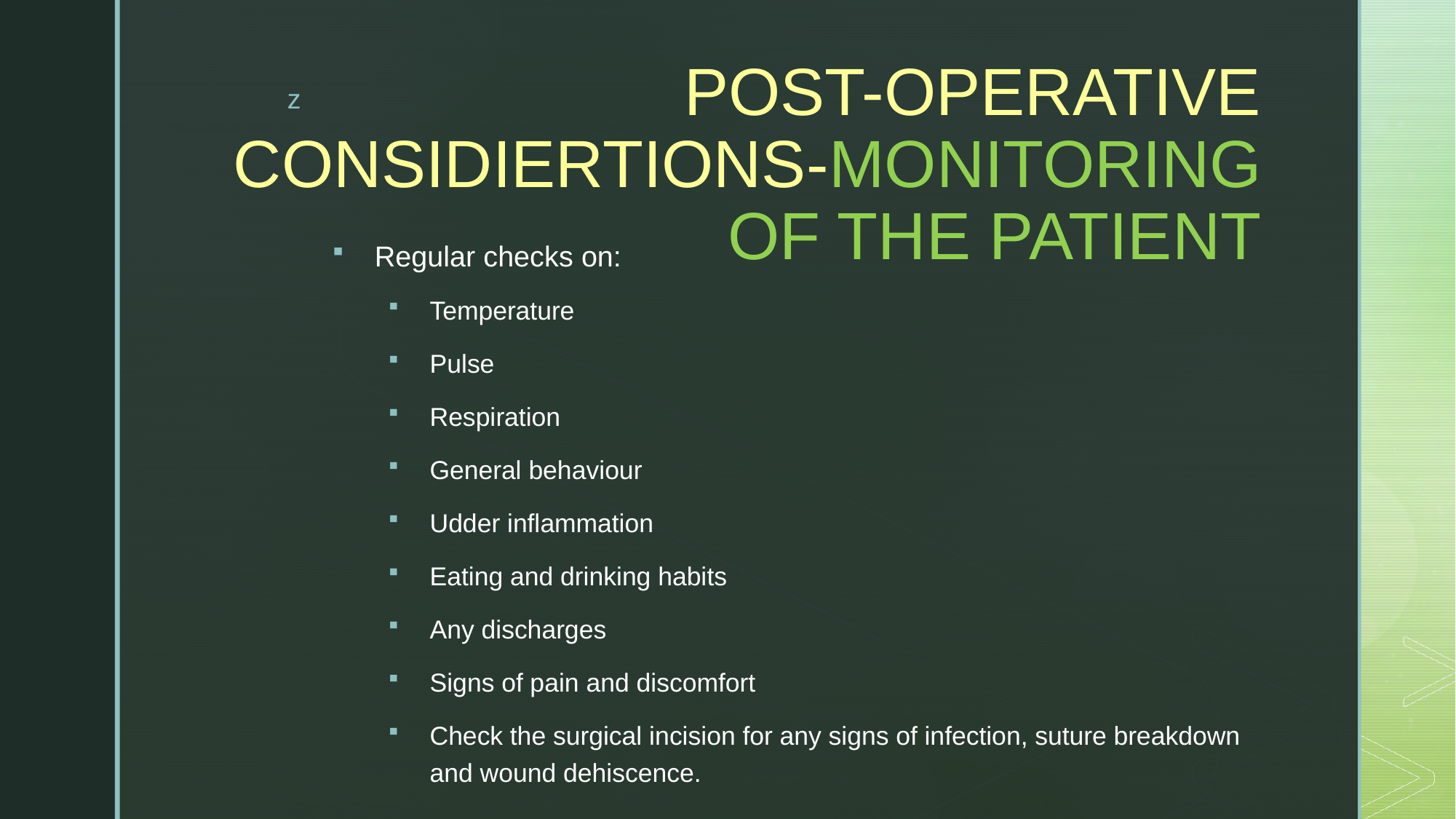

# POST-OPERATIVE CONSIDIERTIONS-MONITORING OF THE PATIENT
Regular checks on:
Temperature
Pulse
Respiration
General behaviour
Udder inflammation
Eating and drinking habits
Any discharges
Signs of pain and discomfort
Check the surgical incision for any signs of infection, suture breakdown and wound dehiscence.